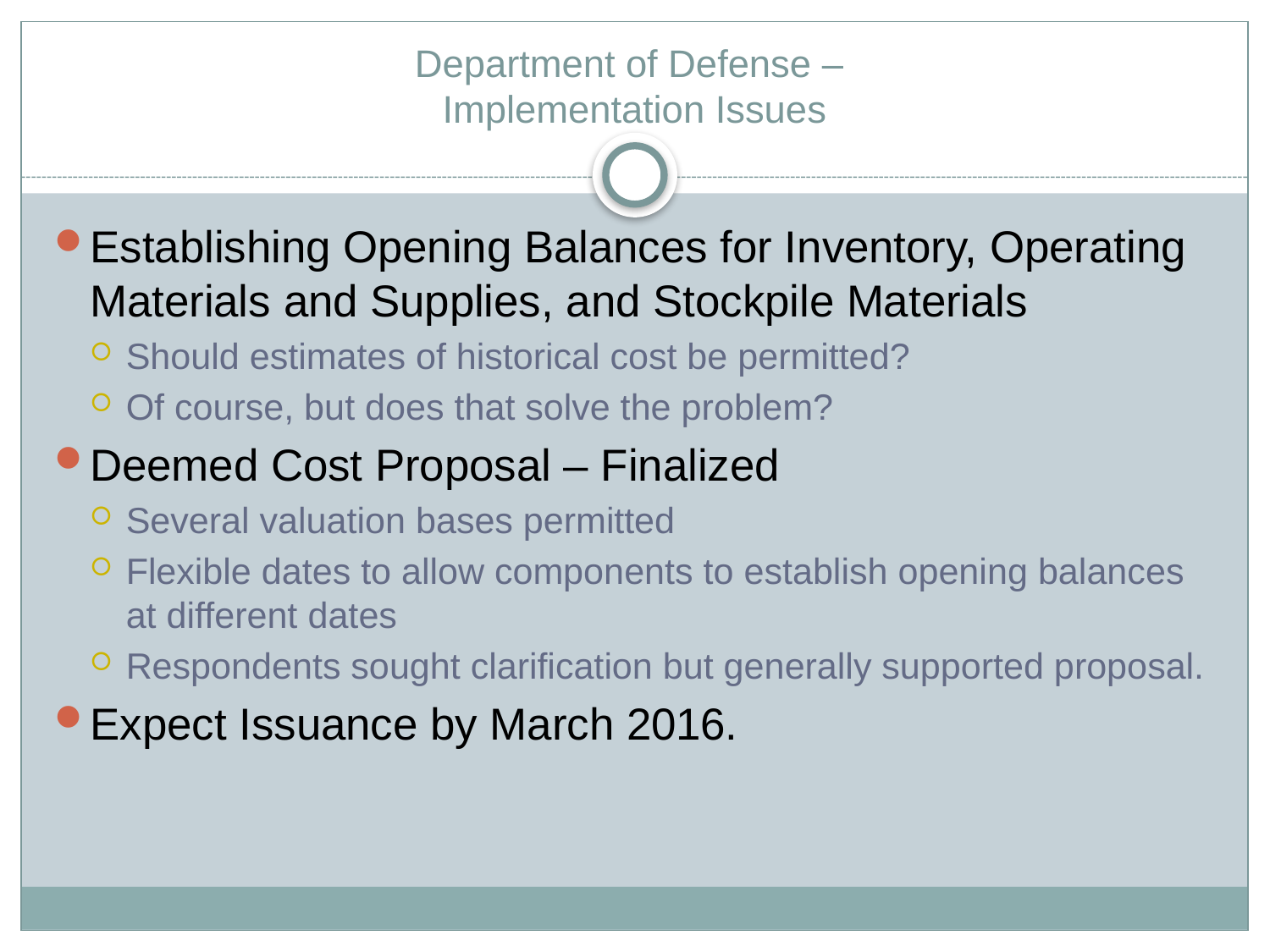

# Department of Defense – Implementation Issues
Establishing Opening Balances for Inventory, Operating Materials and Supplies, and Stockpile Materials
Should estimates of historical cost be permitted?
Of course, but does that solve the problem?
Deemed Cost Proposal – Finalized
Several valuation bases permitted
Flexible dates to allow components to establish opening balances at different dates
Respondents sought clarification but generally supported proposal.
Expect Issuance by March 2016.